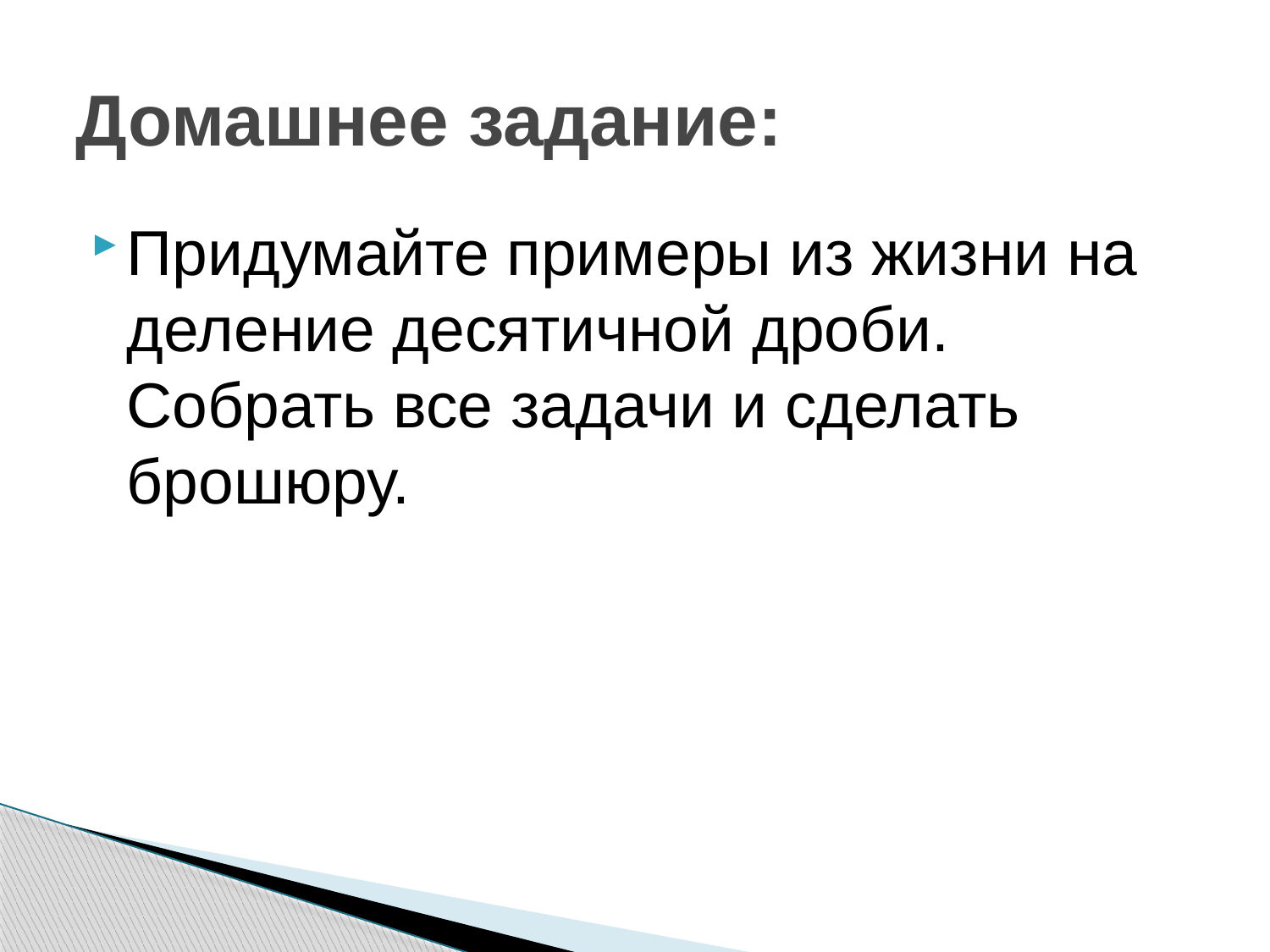

# Домашнее задание:
Придумайте примеры из жизни на деление десятичной дроби. Собрать все задачи и сделать брошюру.